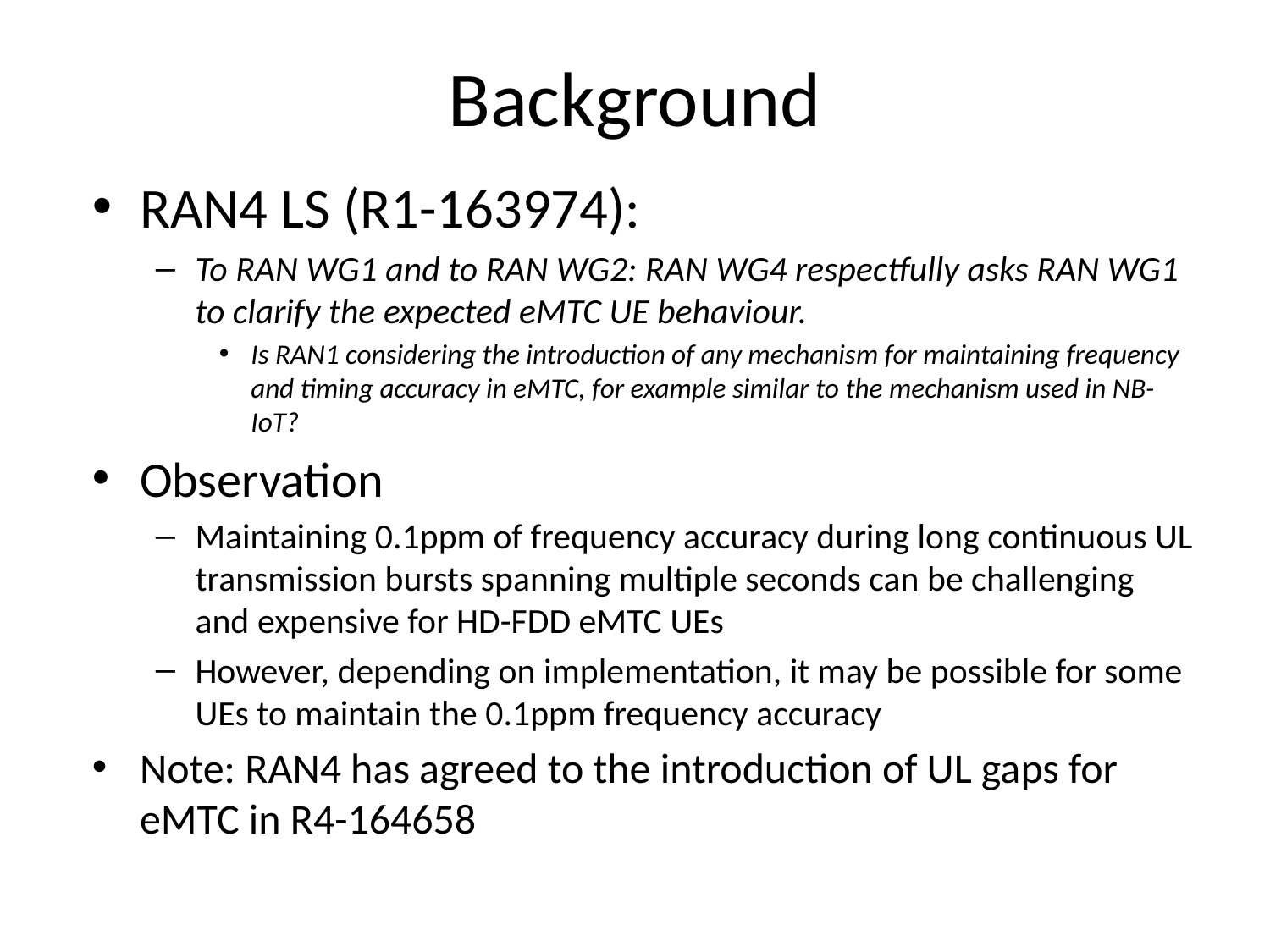

# Background
RAN4 LS (R1-163974):
To RAN WG1 and to RAN WG2: RAN WG4 respectfully asks RAN WG1 to clarify the expected eMTC UE behaviour.
Is RAN1 considering the introduction of any mechanism for maintaining frequency and timing accuracy in eMTC, for example similar to the mechanism used in NB-IoT?
Observation
Maintaining 0.1ppm of frequency accuracy during long continuous UL transmission bursts spanning multiple seconds can be challenging and expensive for HD-FDD eMTC UEs
However, depending on implementation, it may be possible for some UEs to maintain the 0.1ppm frequency accuracy
Note: RAN4 has agreed to the introduction of UL gaps for eMTC in R4-164658